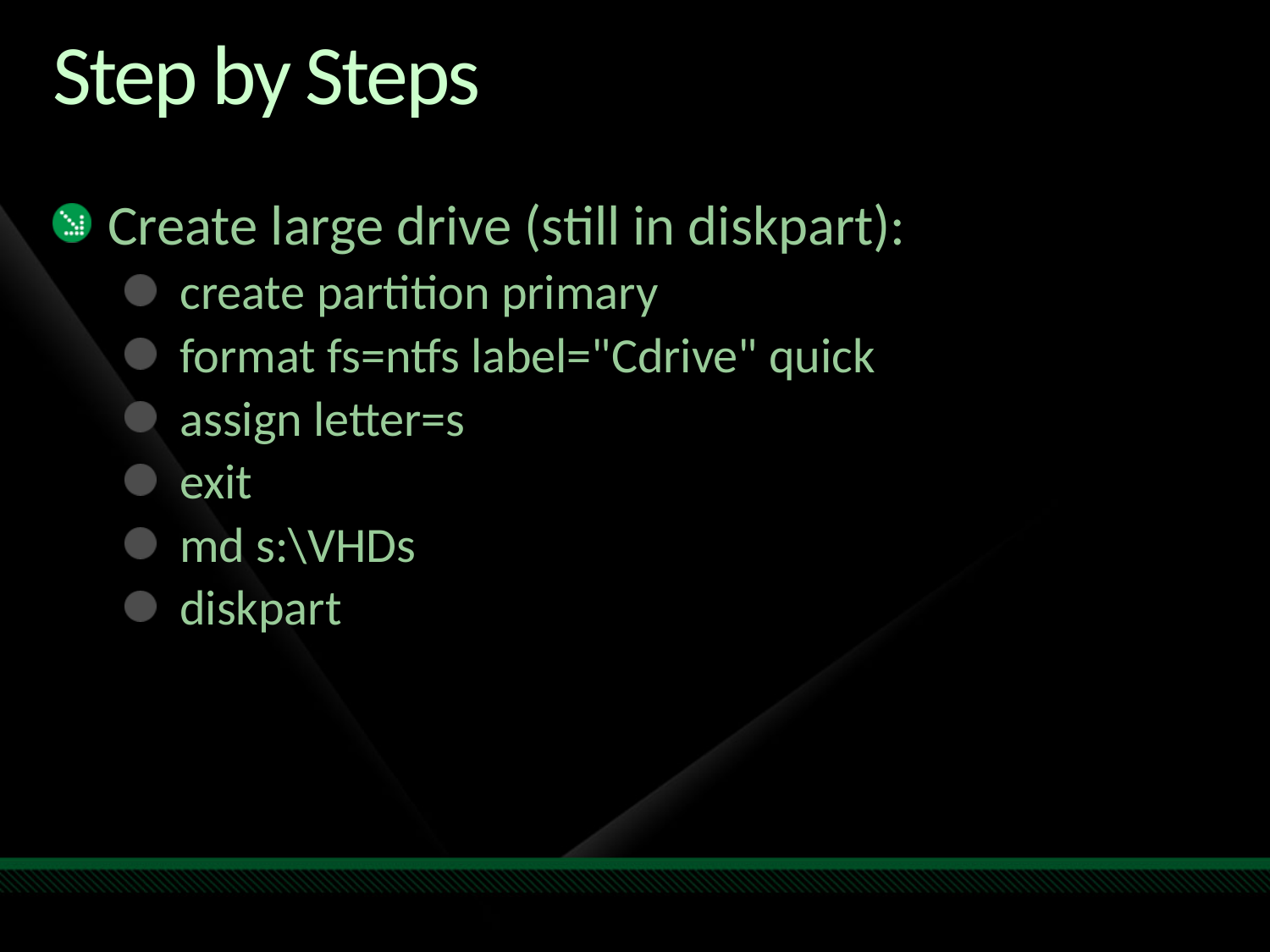

# Step by Steps
Create large drive (still in diskpart):
create partition primary
format fs=ntfs label="Cdrive" quick
assign letter=s
exit
md s:\VHDs
diskpart